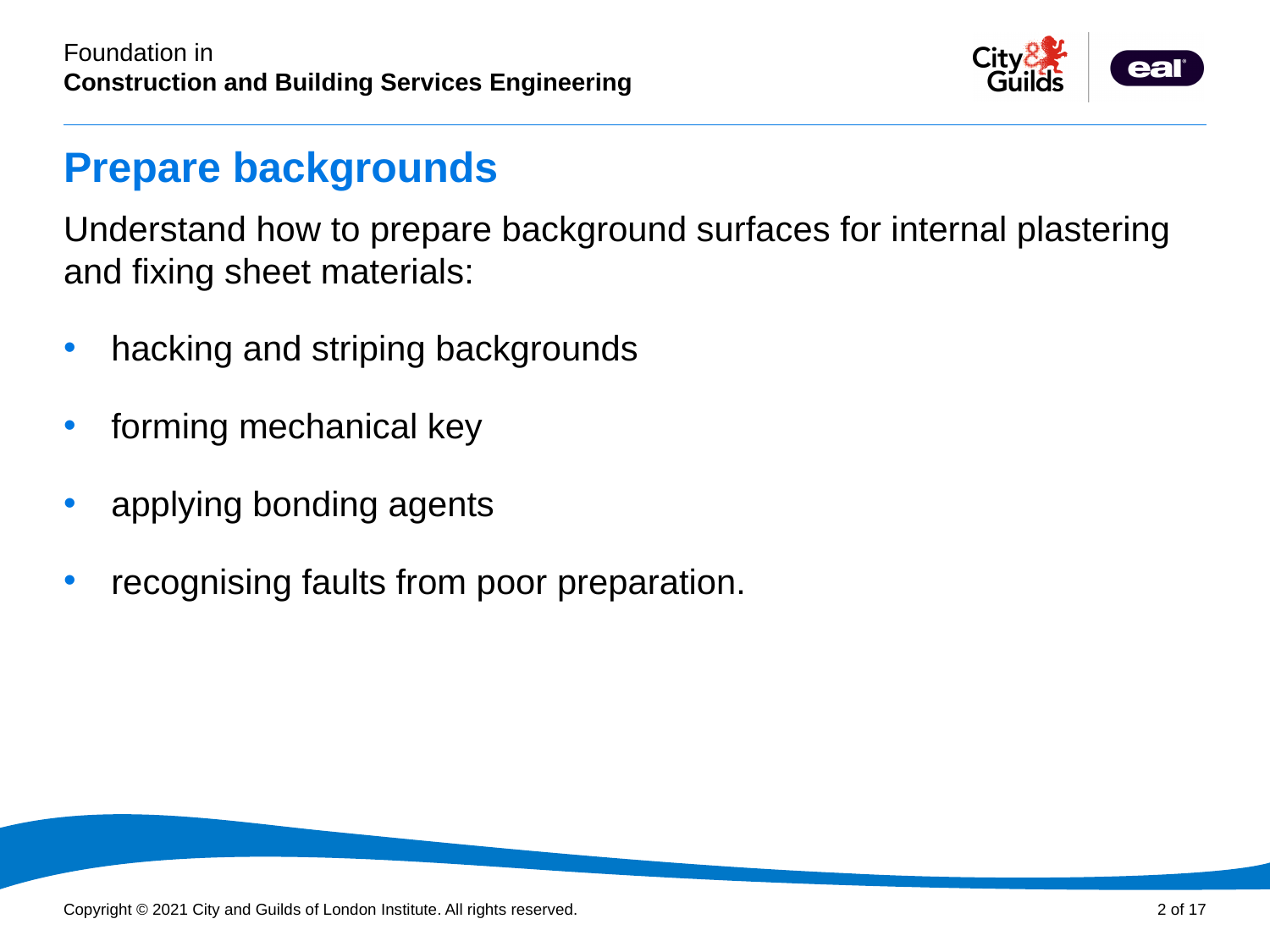

# Prepare backgrounds
Understand how to prepare background surfaces for internal plastering and fixing sheet materials:
hacking and striping backgrounds
forming mechanical key
applying bonding agents
recognising faults from poor preparation.